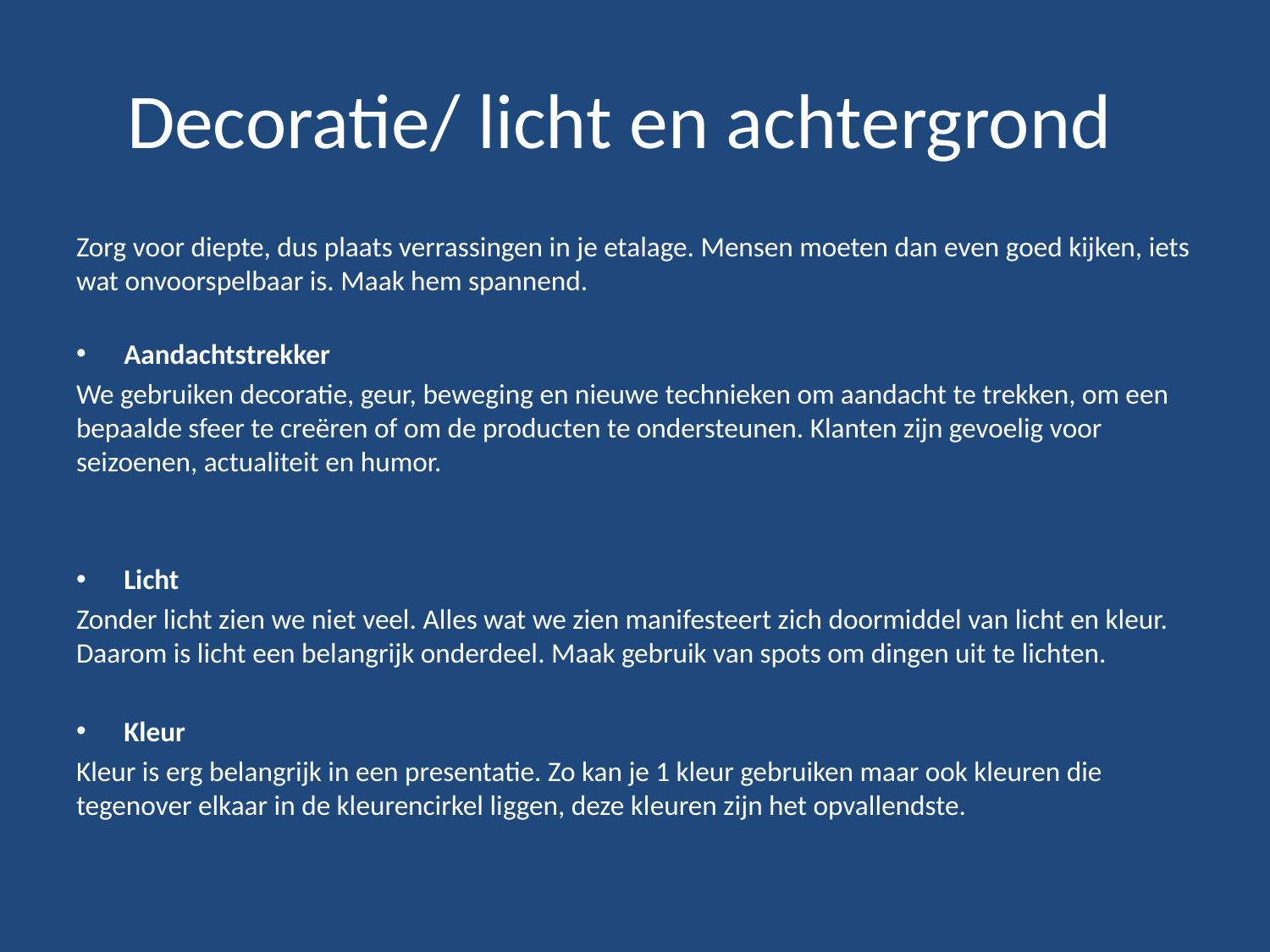

# Decoratie/ licht en achtergrond
Zorg voor diepte, dus plaats verrassingen in je etalage. Mensen moeten dan even goed kijken, iets wat onvoorspelbaar is. Maak hem spannend.

Aandachtstrekker
We gebruiken decoratie, geur, beweging en nieuwe technieken om aandacht te trekken, om een bepaalde sfeer te creëren of om de producten te ondersteunen. Klanten zijn gevoelig voor seizoenen, actualiteit en humor.

Licht
Zonder licht zien we niet veel. Alles wat we zien manifesteert zich doormiddel van licht en kleur.  Daarom is licht een belangrijk onderdeel. Maak gebruik van spots om dingen uit te lichten.

Kleur
Kleur is erg belangrijk in een presentatie. Zo kan je 1 kleur gebruiken maar ook kleuren die tegenover elkaar in de kleurencirkel liggen, deze kleuren zijn het opvallendste.